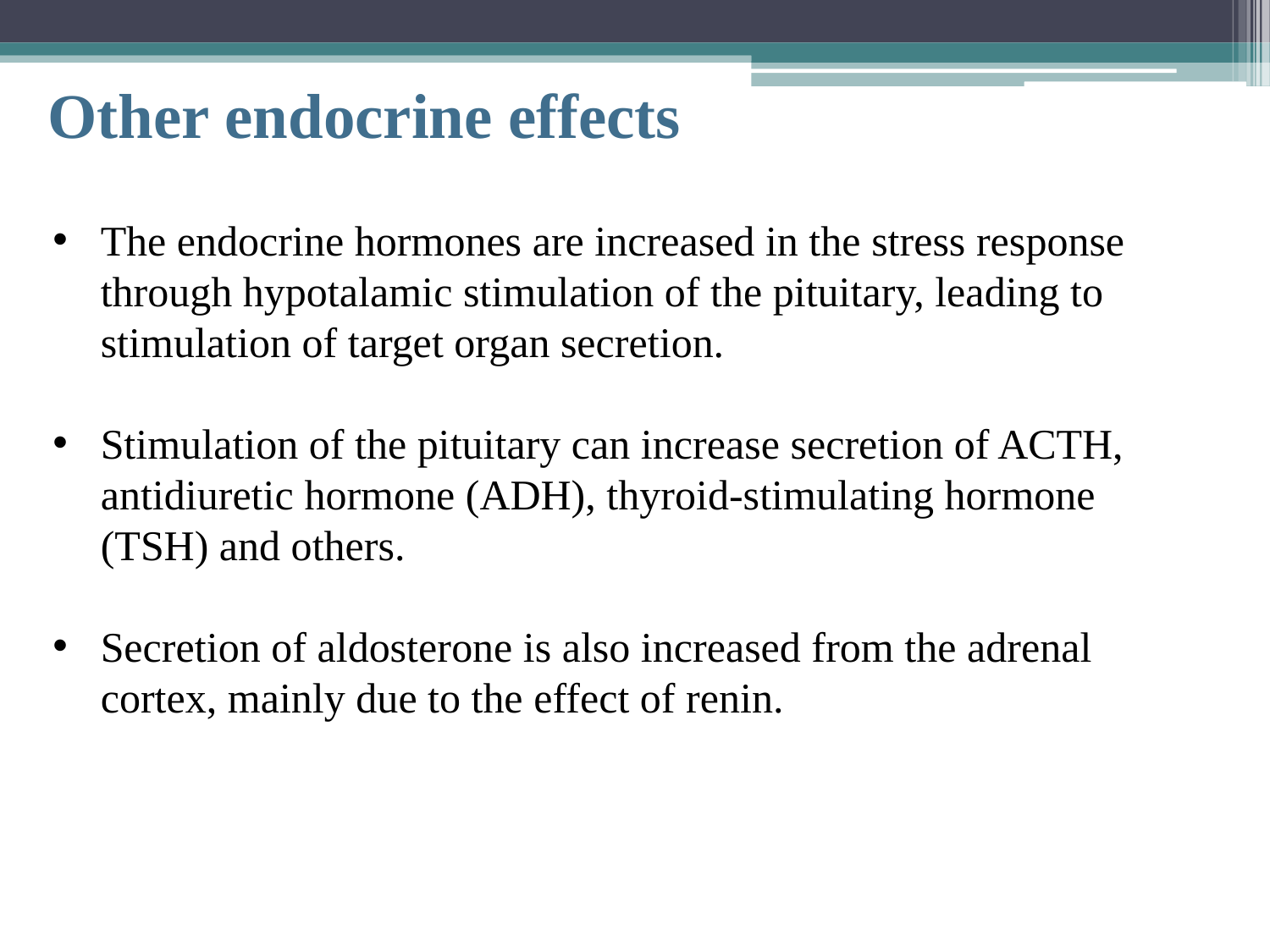

# Other endocrine effects
The endocrine hormones are increased in the stress response through hypotalamic stimulation of the pituitary, leading to stimulation of target organ secretion.

Stimulation of the pituitary can increase secretion of ACTH, antidiuretic hormone (ADH), thyroid-stimulating hormone (TSH) and others.

Secretion of aldosterone is also increased from the adrenal cortex, mainly due to the effect of renin.